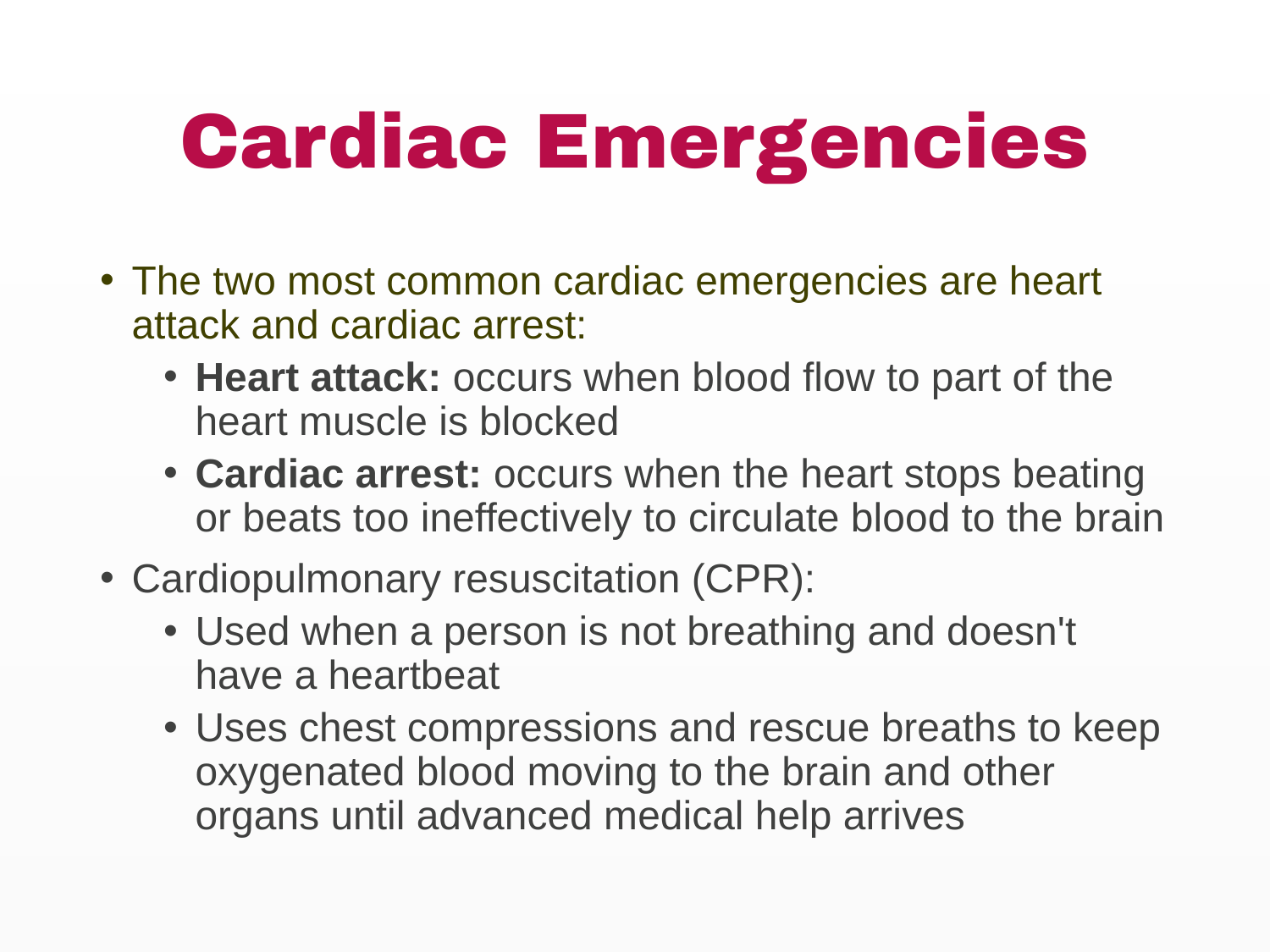

# Cardiac Emergencies
The two most common cardiac emergencies are heart attack and cardiac arrest:
Heart attack: occurs when blood flow to part of the heart muscle is blocked
Cardiac arrest: occurs when the heart stops beating or beats too ineffectively to circulate blood to the brain
Cardiopulmonary resuscitation (CPR):
Used when a person is not breathing and doesn't have a heartbeat
Uses chest compressions and rescue breaths to keep oxygenated blood moving to the brain and other organs until advanced medical help arrives